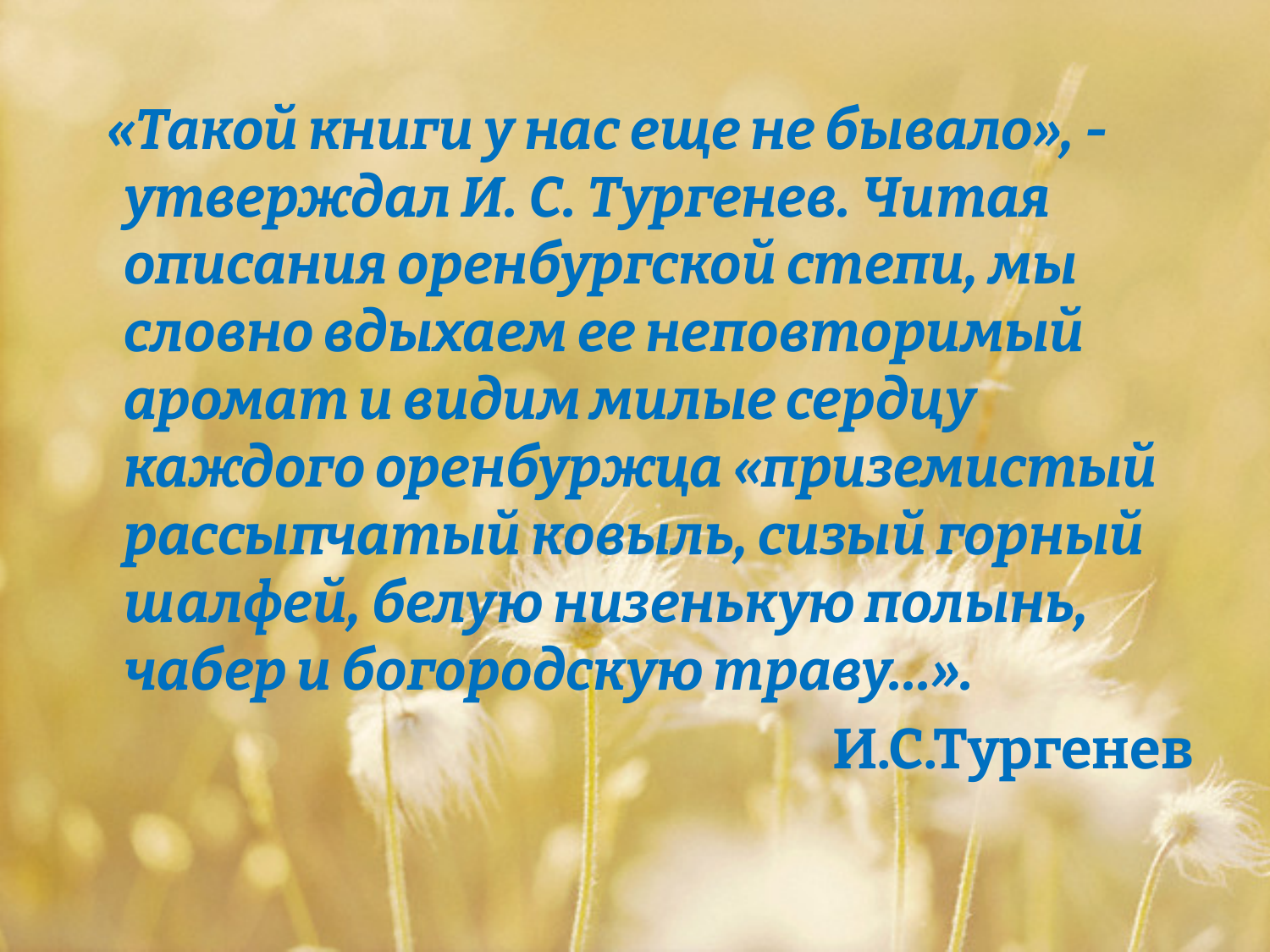

«Такой книги у нас еще не бывало», - утверждал И. С. Тургенев. Читая описания оренбургской степи, мы словно вдыхаем ее неповторимый аромат и видим милые сердцу каждого оренбуржца «приземистый рассыпчатый ковыль, сизый горный шалфей, белую низенькую полынь, чабер и богородскую траву...».
И.С.Тургенев